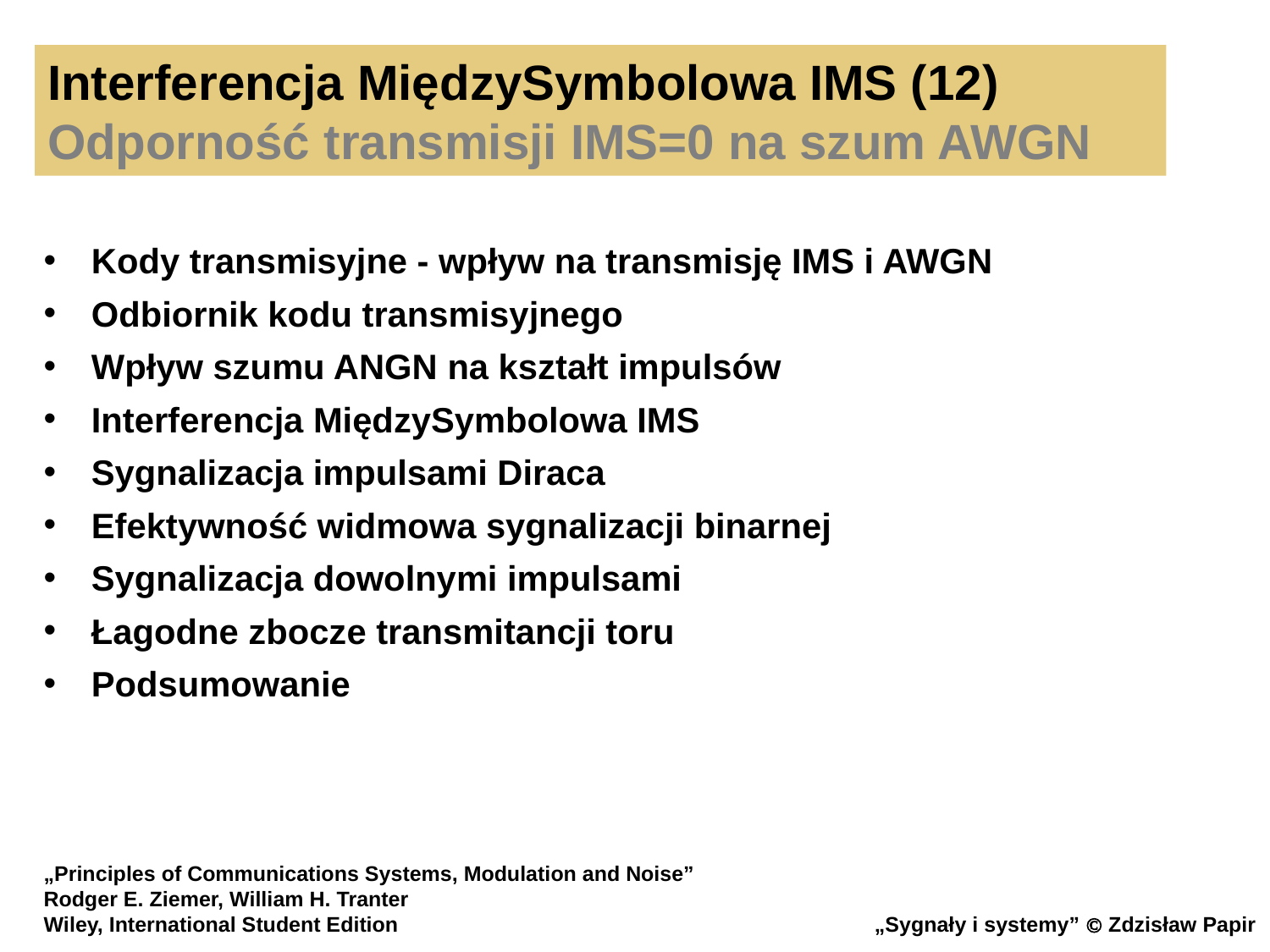

Interferencja MiędzySymbolowa IMS (12)
Odporność transmisji IMS=0 na szum AWGN
Kody transmisyjne - wpływ na transmisję IMS i AWGN
Odbiornik kodu transmisyjnego
Wpływ szumu ANGN na kształt impulsów
Interferencja MiędzySymbolowa IMS
Sygnalizacja impulsami Diraca
Efektywność widmowa sygnalizacji binarnej
Sygnalizacja dowolnymi impulsami
Łagodne zbocze transmitancji toru
Podsumowanie
„Principles of Communications Systems, Modulation and Noise”
Rodger E. Ziemer, William H. Tranter
Wiley, International Student Edition
„Sygnały i systemy” © Zdzisław Papir